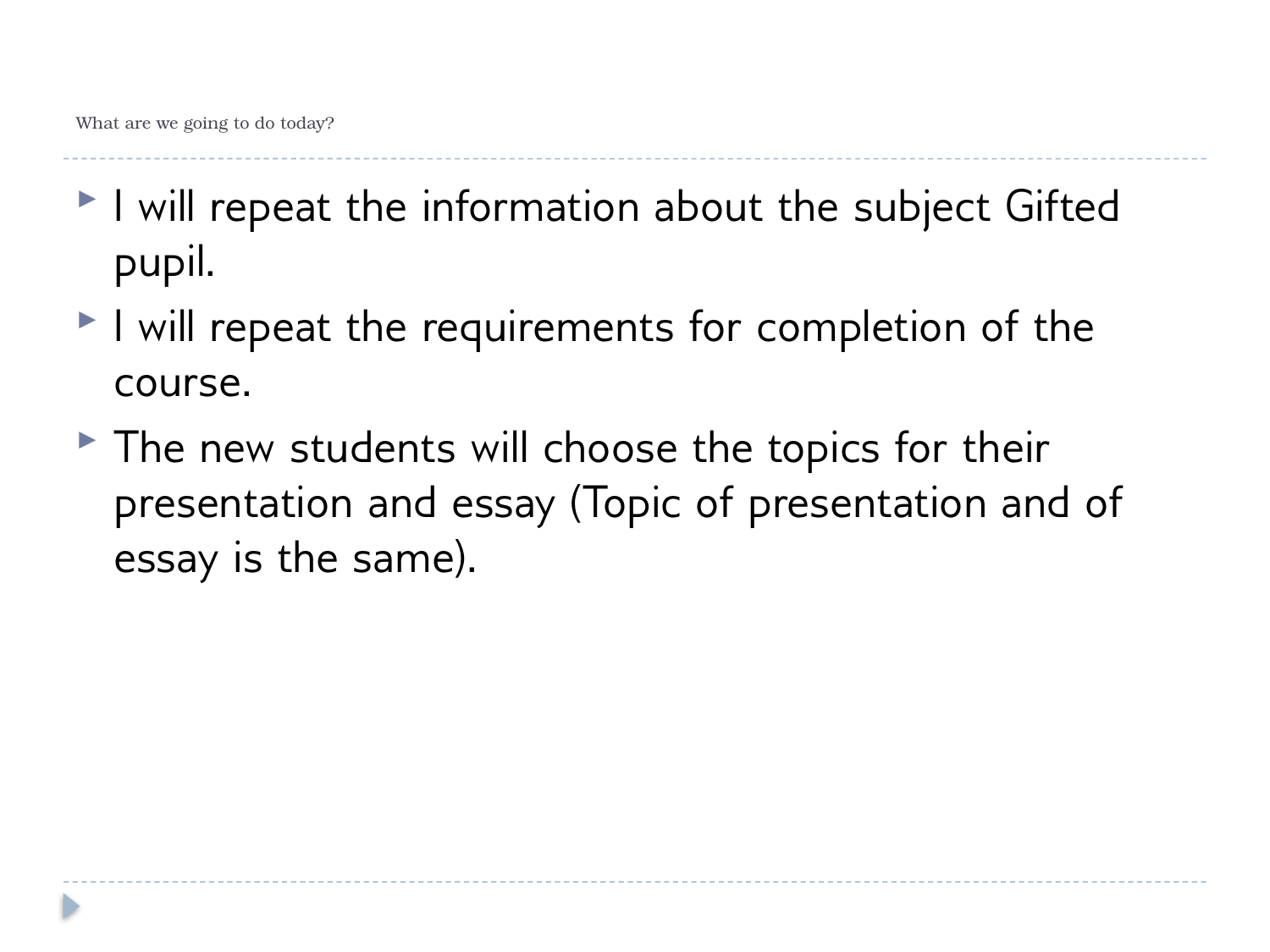

# What are we going to do today?
I will repeat the information about the subject Gifted pupil.
I will repeat the requirements for completion of the course.
The new students will choose the topics for their presentation and essay (Topic of presentation and of essay is the same).